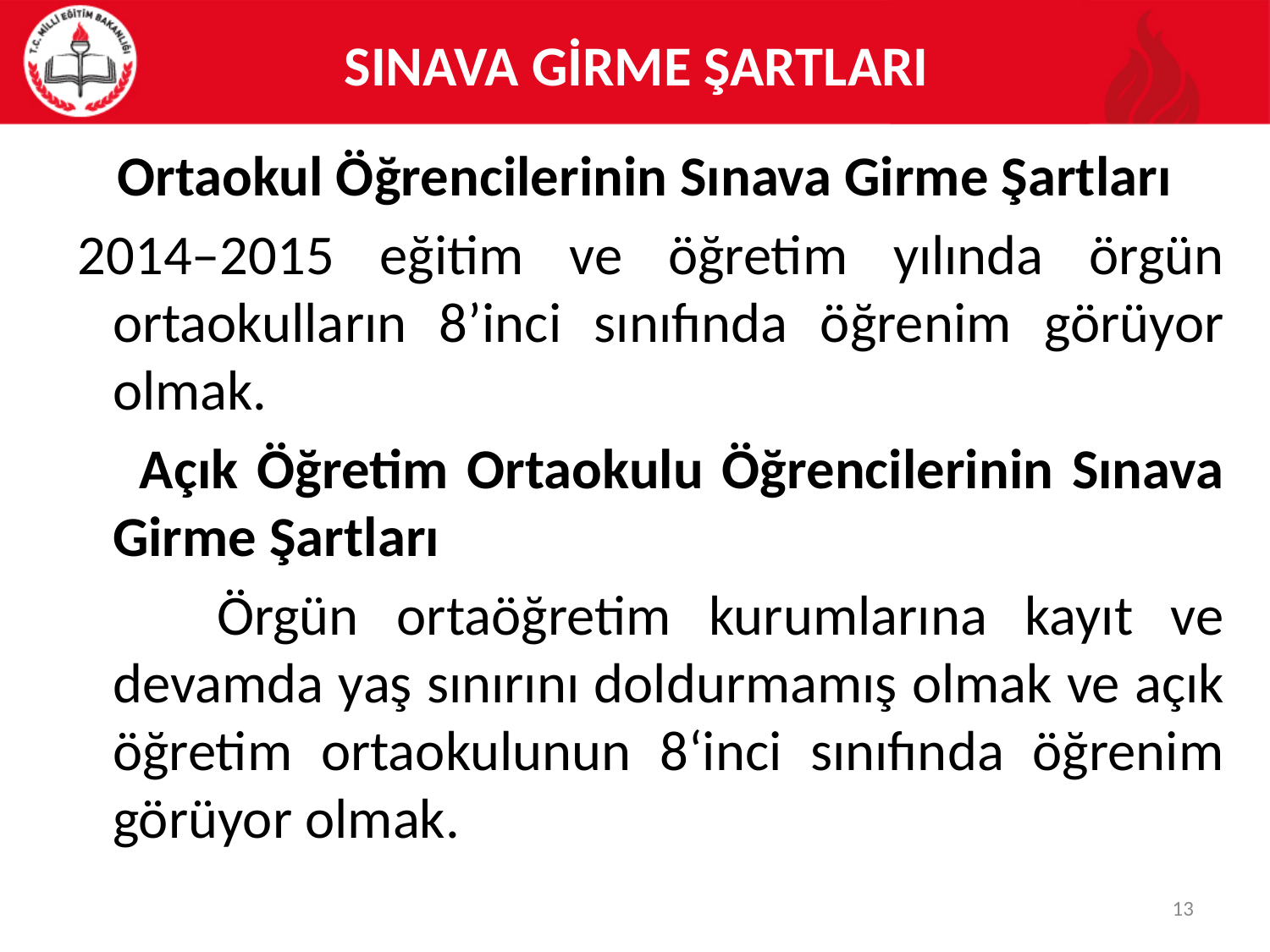

# SINAVA GİRME ŞARTLARI
Ortaokul Öğrencilerinin Sınava Girme Şartları
 2014–2015 eğitim ve öğretim yılında örgün ortaokulların 8’inci sınıfında öğrenim görüyor olmak.
    Açık Öğretim Ortaokulu Öğrencilerinin Sınava Girme Şartları
    Örgün ortaöğretim kurumlarına kayıt ve devamda yaş sınırını doldurmamış olmak ve açık öğretim ortaokulunun 8‘inci sınıfında öğrenim görüyor olmak.
13